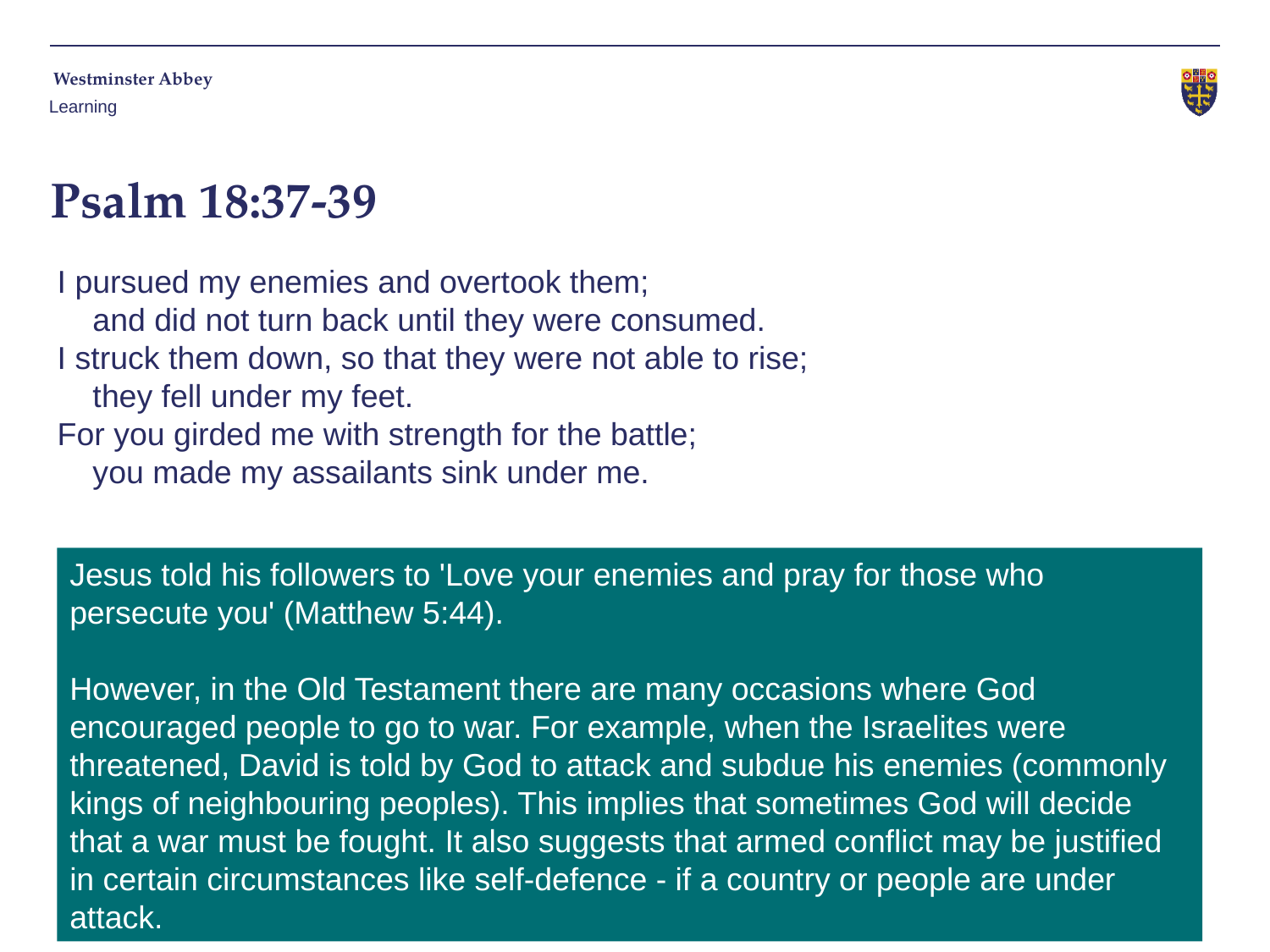

Learning
Psalm 18:37-39
I pursued my enemies and overtook them;
    and did not turn back until they were consumed.
I struck them down, so that they were not able to rise;
    they fell under my feet.
For you girded me with strength for the battle;
    you made my assailants sink under me.

Jesus told his followers to 'Love your enemies and pray for those who persecute you' (Matthew 5:44).

However, in the Old Testament there are many occasions where God encouraged people to go to war. For example, when the Israelites were threatened, David is told by God to attack and subdue his enemies (commonly kings of neighbouring peoples). This implies that sometimes God will decide that a war must be fought. It also suggests that armed conflict may be justified in certain circumstances like self-defence - if a country or people are under attack.